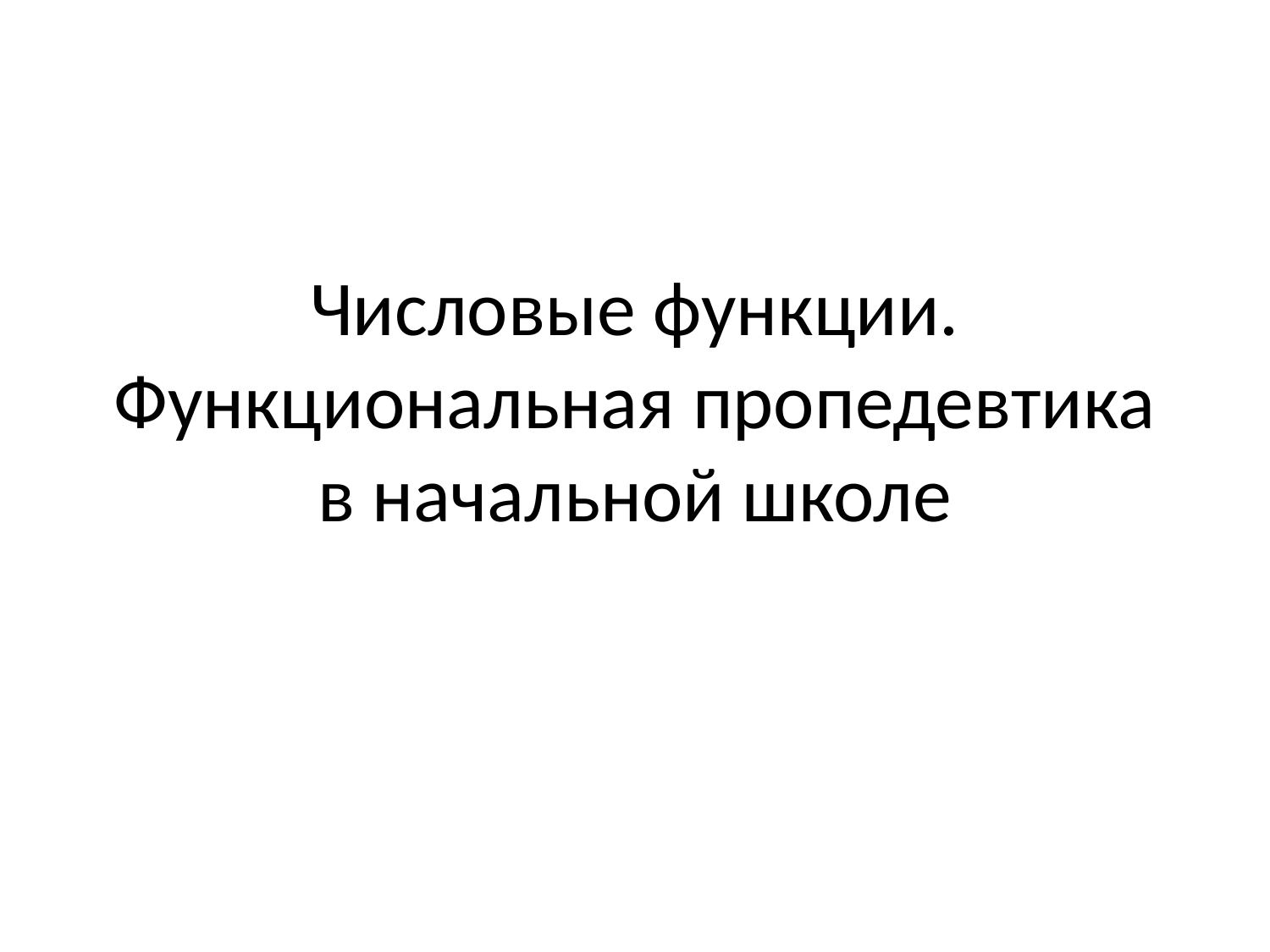

# Числовые функции. Функциональная пропедевтика в начальной школе